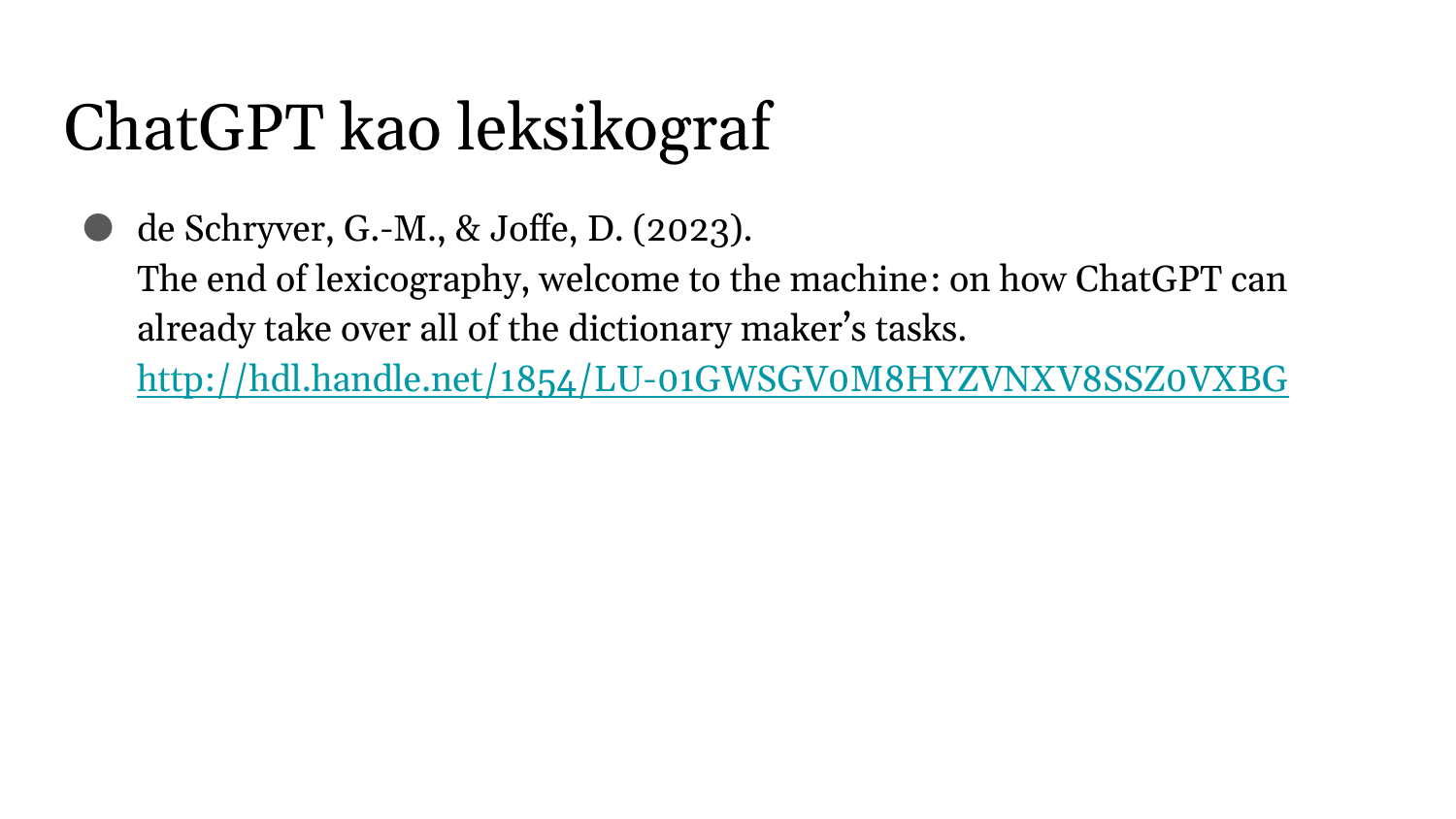

# ChatGPT kao leksikograf
de Schryver, G.-M., & Joffe, D. (2023).
The end of lexicography, welcome to the machine : on how ChatGPT can already take over all of the dictionary maker’s tasks. http://hdl.handle.net/1854/LU-01GWSGV0M8HYZVNXV8SSZ0VXBG